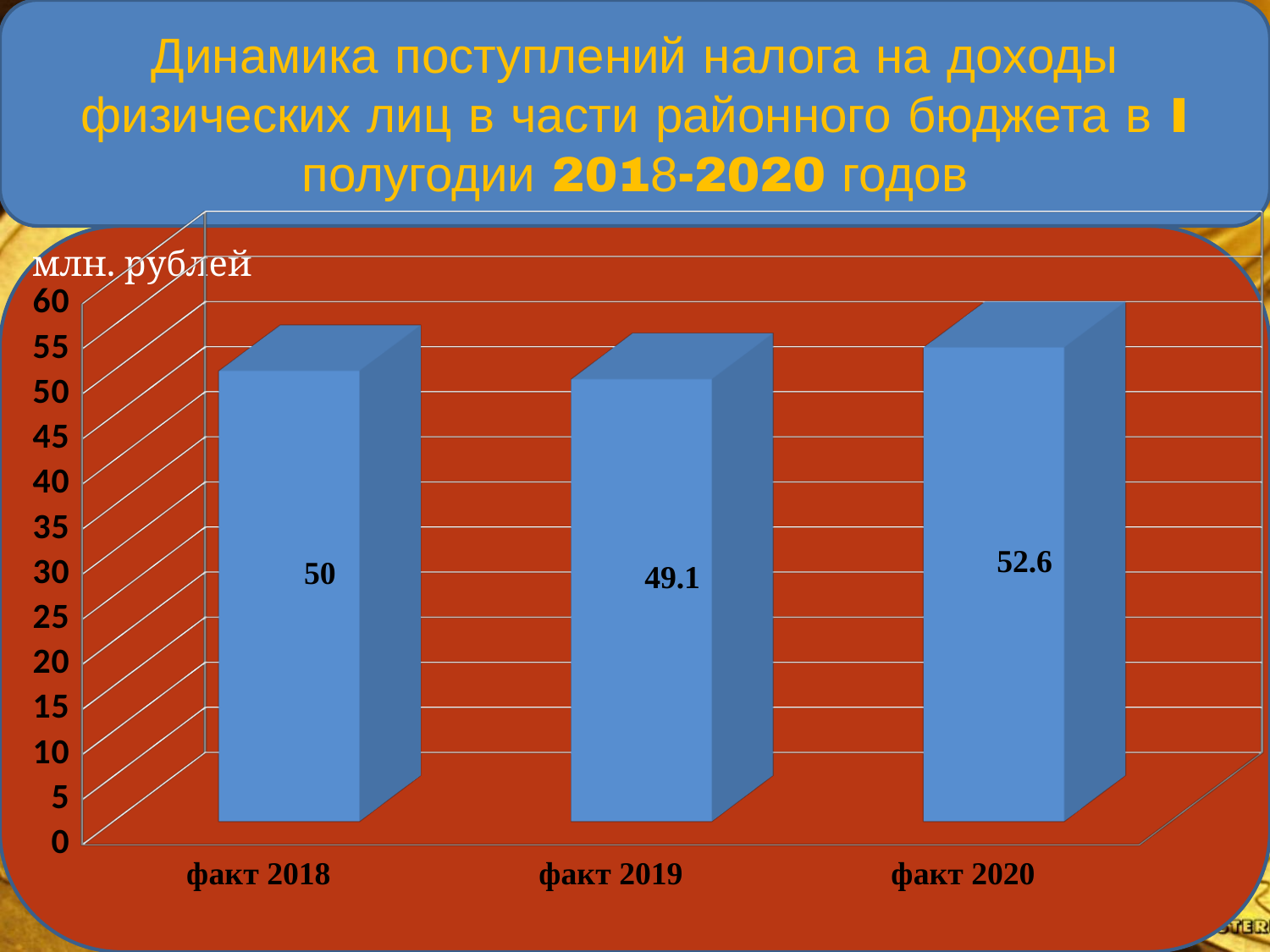

Динамика поступлений налога на доходы физических лиц в части районного бюджета в I полугодии 2018-2020 годов

[unsupported chart]

млн. рублей